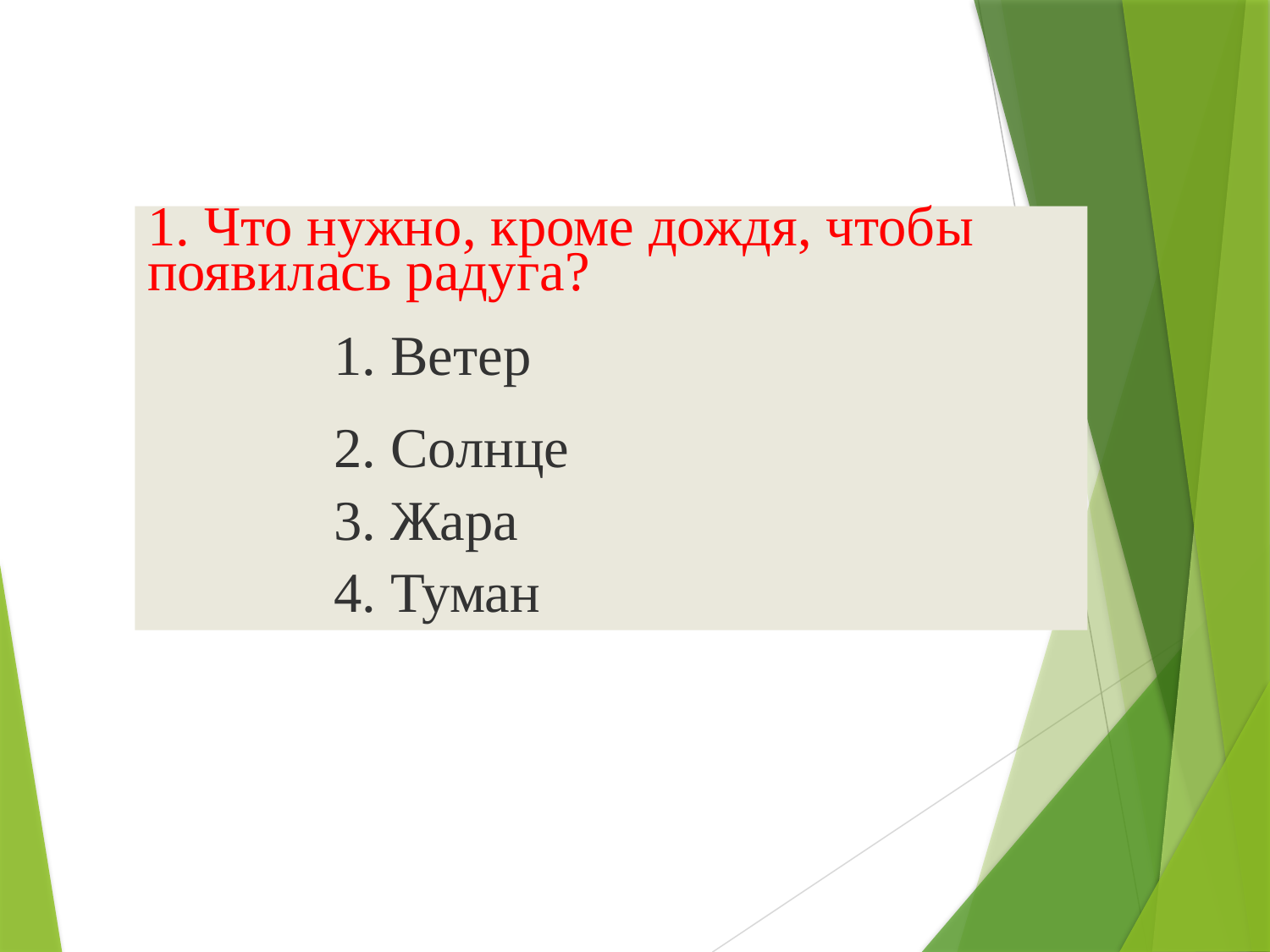

1. Что нужно, кроме дождя, чтобы появилась радуга?
1. Ветер
2. Солнце
3. Жара
4. Туман